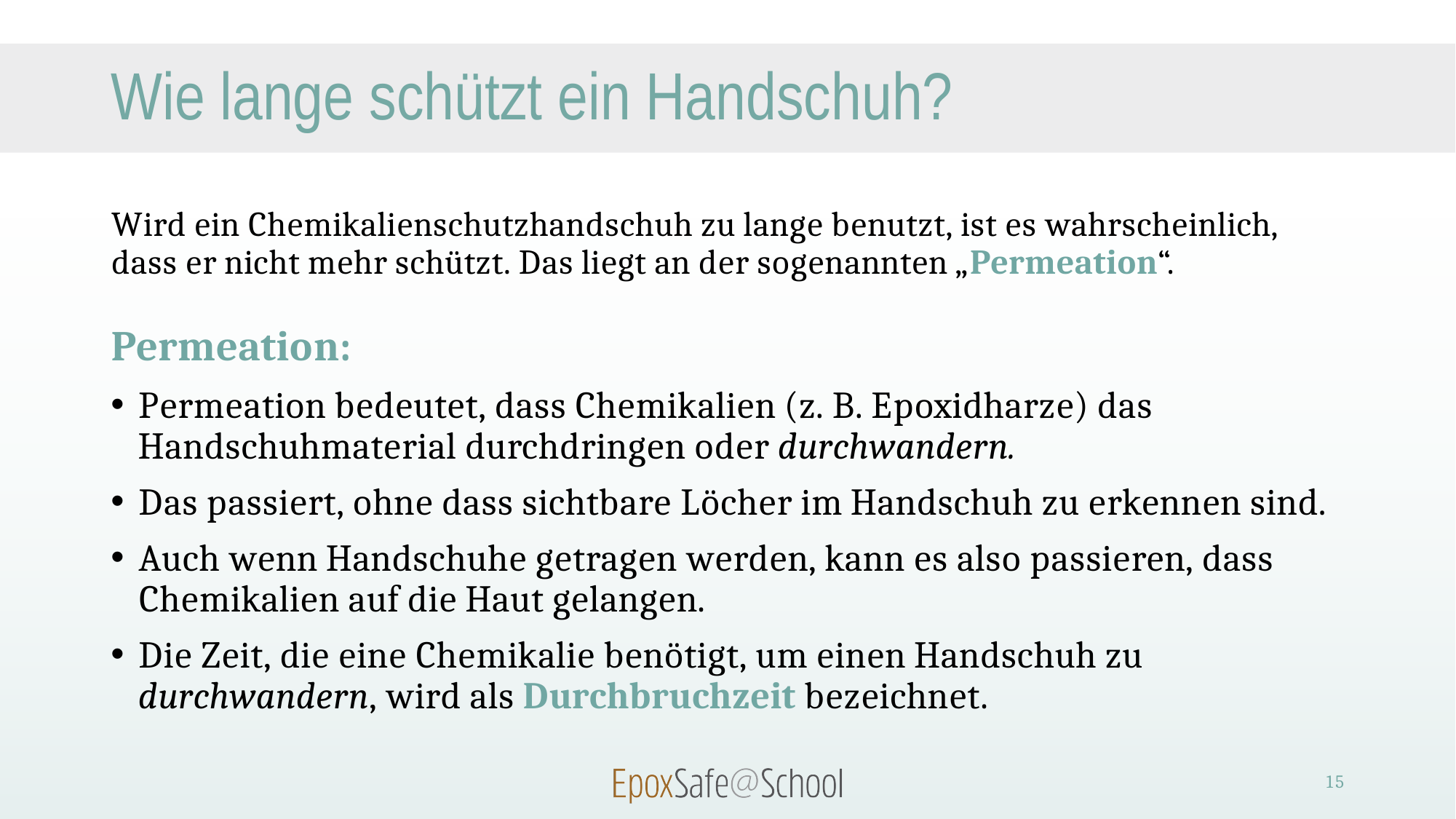

# Wie lange schützt ein Handschuh?
Wird ein Chemikalienschutzhandschuh zu lange benutzt, ist es wahrscheinlich, dass er nicht mehr schützt. Das liegt an der sogenannten „Permeation“.
Permeation:
Permeation bedeutet, dass Chemikalien (z. B. Epoxidharze) das Handschuhmaterial durchdringen oder durchwandern.
Das passiert, ohne dass sichtbare Löcher im Handschuh zu erkennen sind.
Auch wenn Handschuhe getragen werden, kann es also passieren, dass Chemikalien auf die Haut gelangen.
Die Zeit, die eine Chemikalie benötigt, um einen Handschuh zu durchwandern, wird als Durchbruchzeit bezeichnet.

15